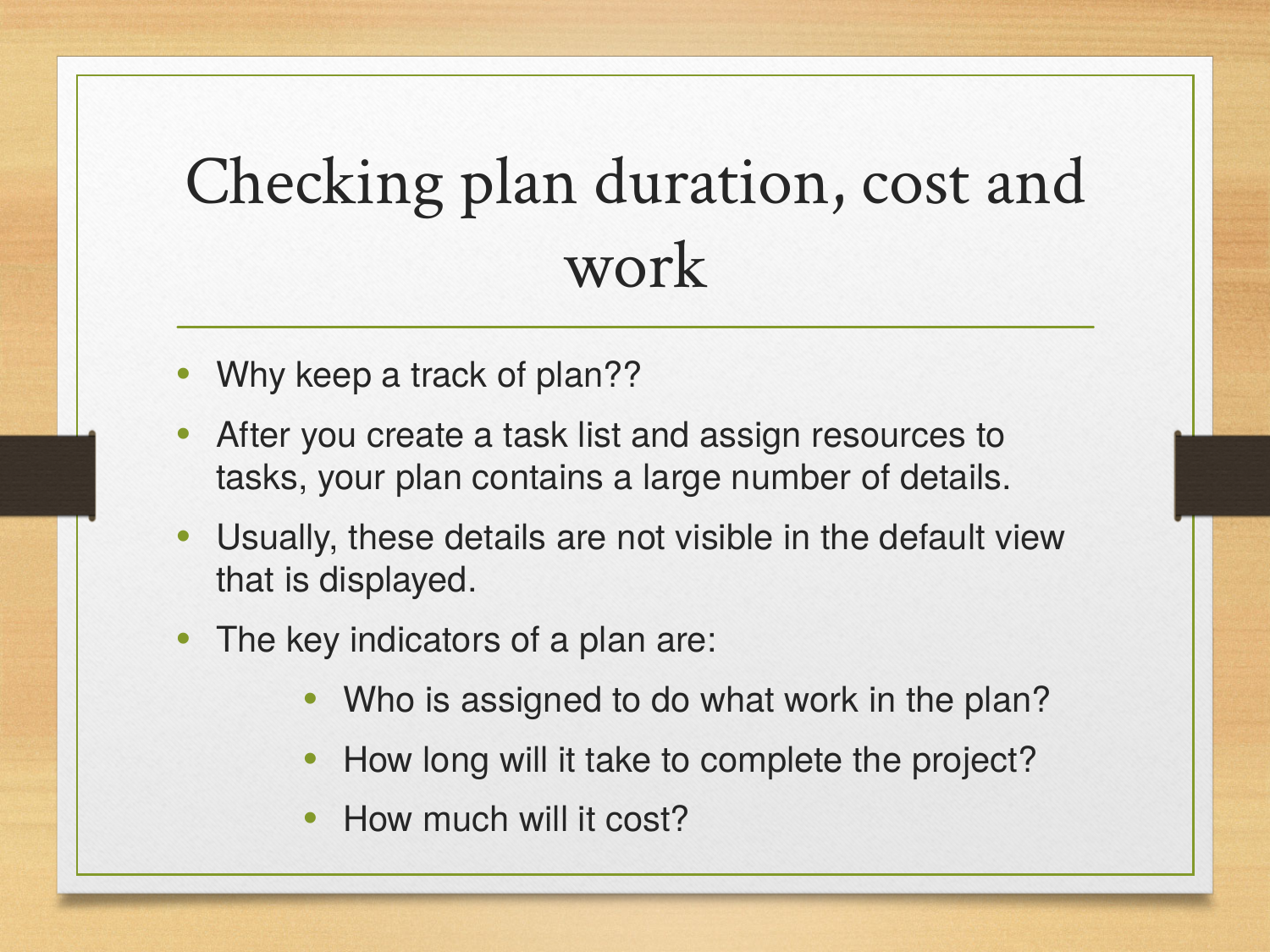

# Checking plan duration, cost and work
Why keep a track of plan??
After you create a task list and assign resources to tasks, your plan contains a large number of details.
Usually, these details are not visible in the default view that is displayed.
The key indicators of a plan are:
Who is assigned to do what work in the plan?
How long will it take to complete the project?
How much will it cost?